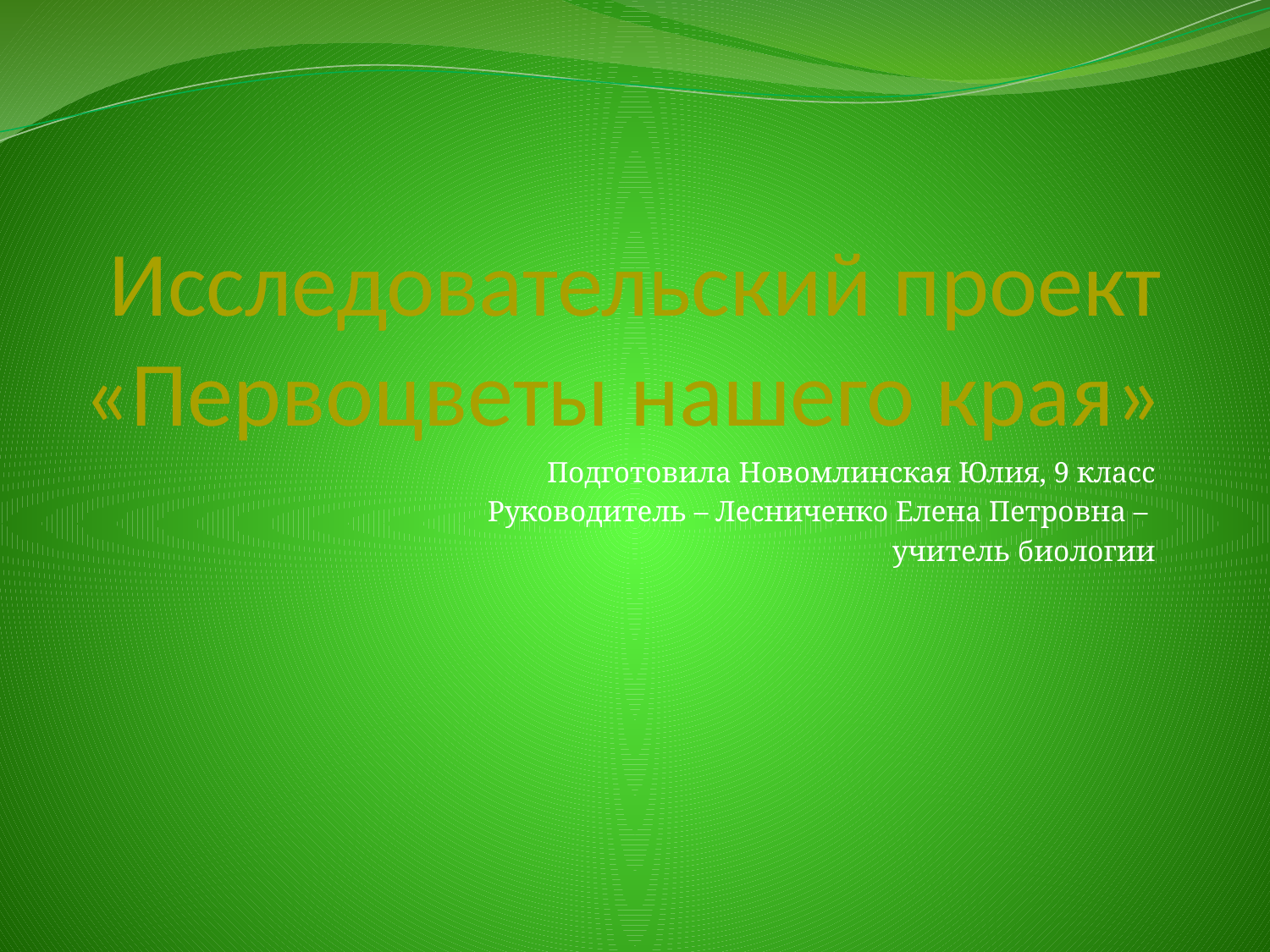

# Исследовательский проект «Первоцветы нашего края»
Подготовила Новомлинская Юлия, 9 класс
Руководитель – Лесниченко Елена Петровна –
учитель биологии